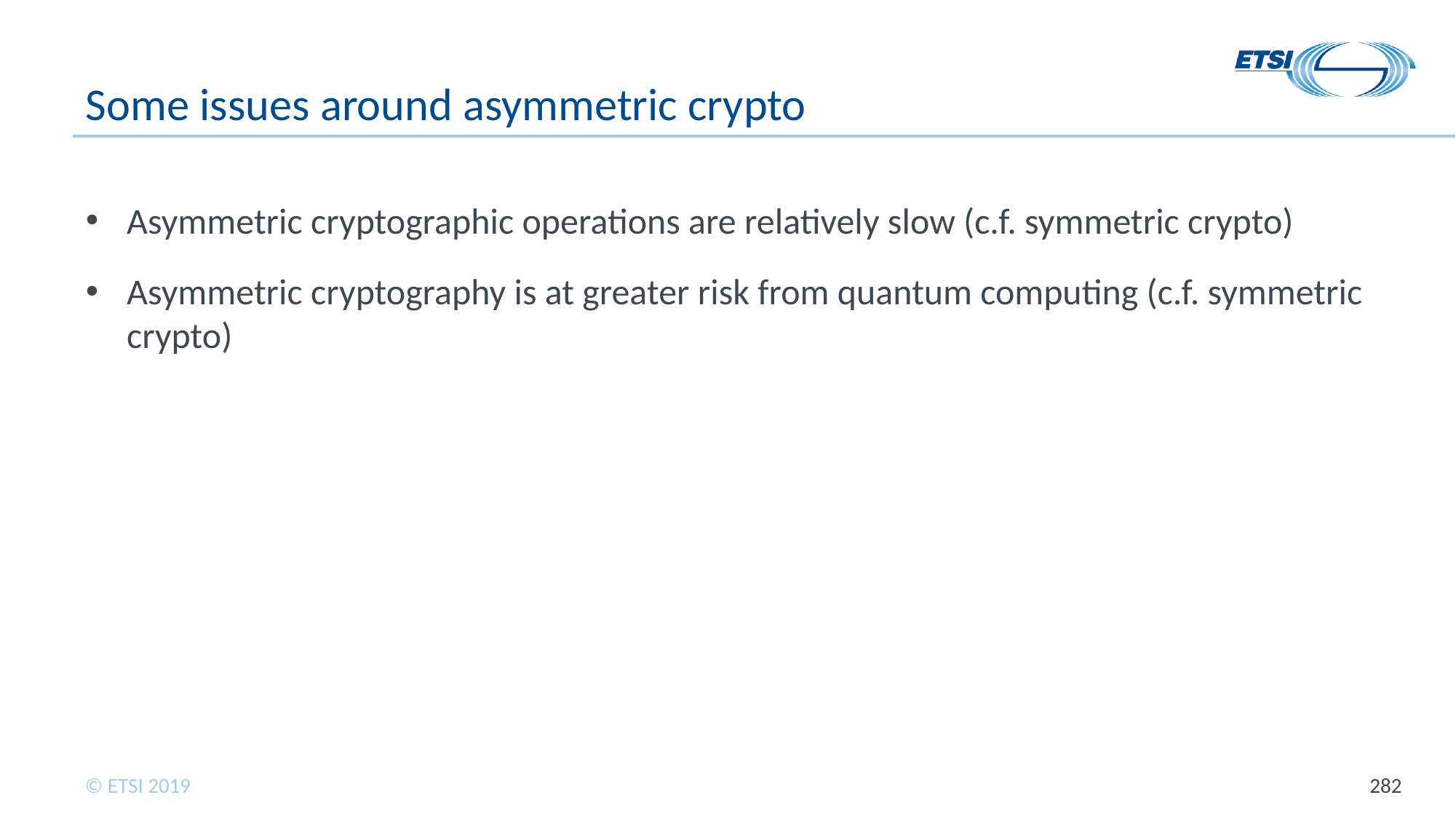

# Some issues around asymmetric crypto
Asymmetric cryptographic operations are relatively slow (c.f. symmetric crypto)
Asymmetric cryptography is at greater risk from quantum computing (c.f. symmetric crypto)